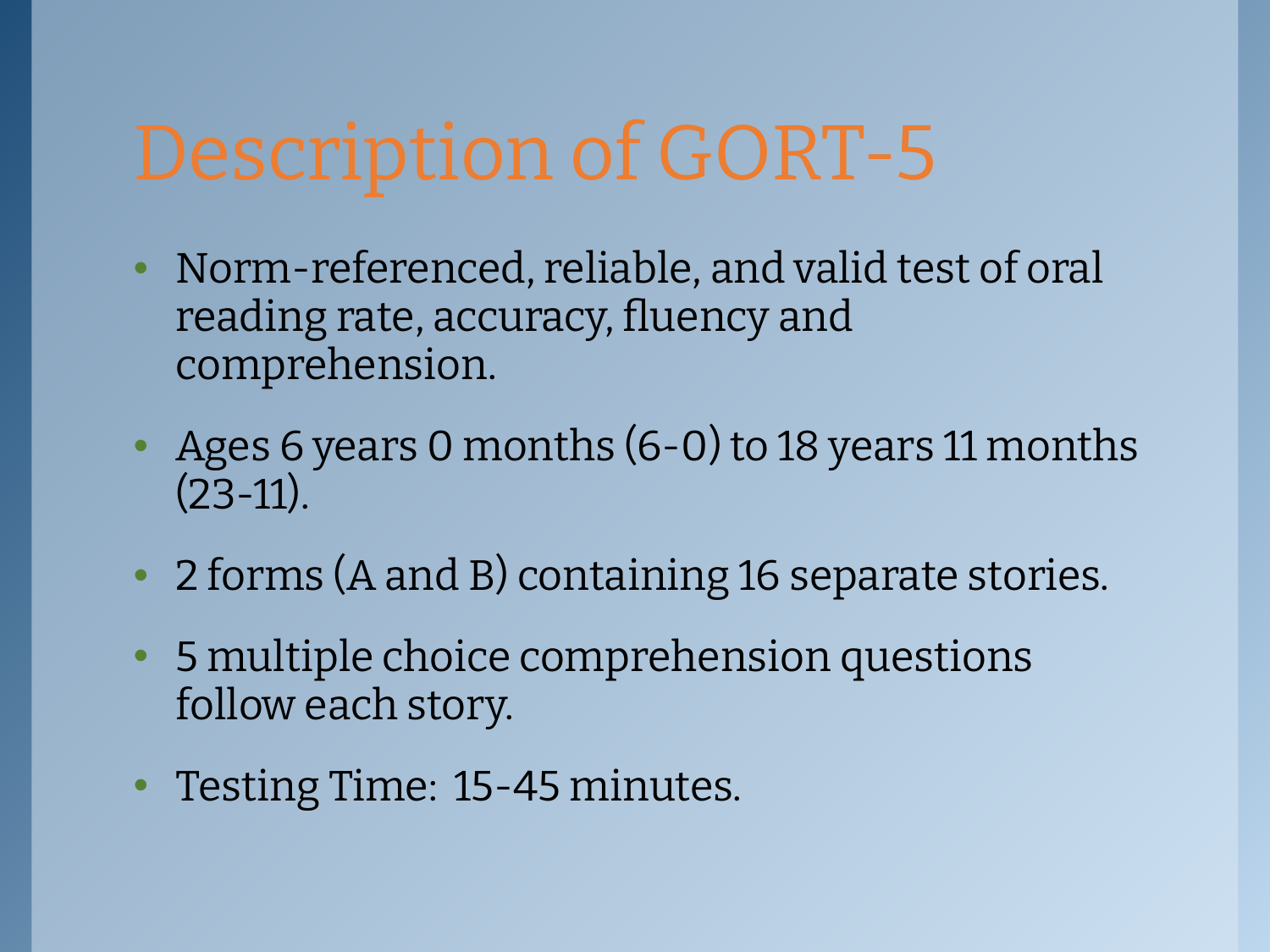

# Description of GORT-5
Norm-referenced, reliable, and valid test of oral reading rate, accuracy, fluency and comprehension.
Ages 6 years 0 months (6-0) to 18 years 11 months (23-11).
2 forms (A and B) containing 16 separate stories.
5 multiple choice comprehension questions follow each story.
Testing Time:  15-45 minutes.